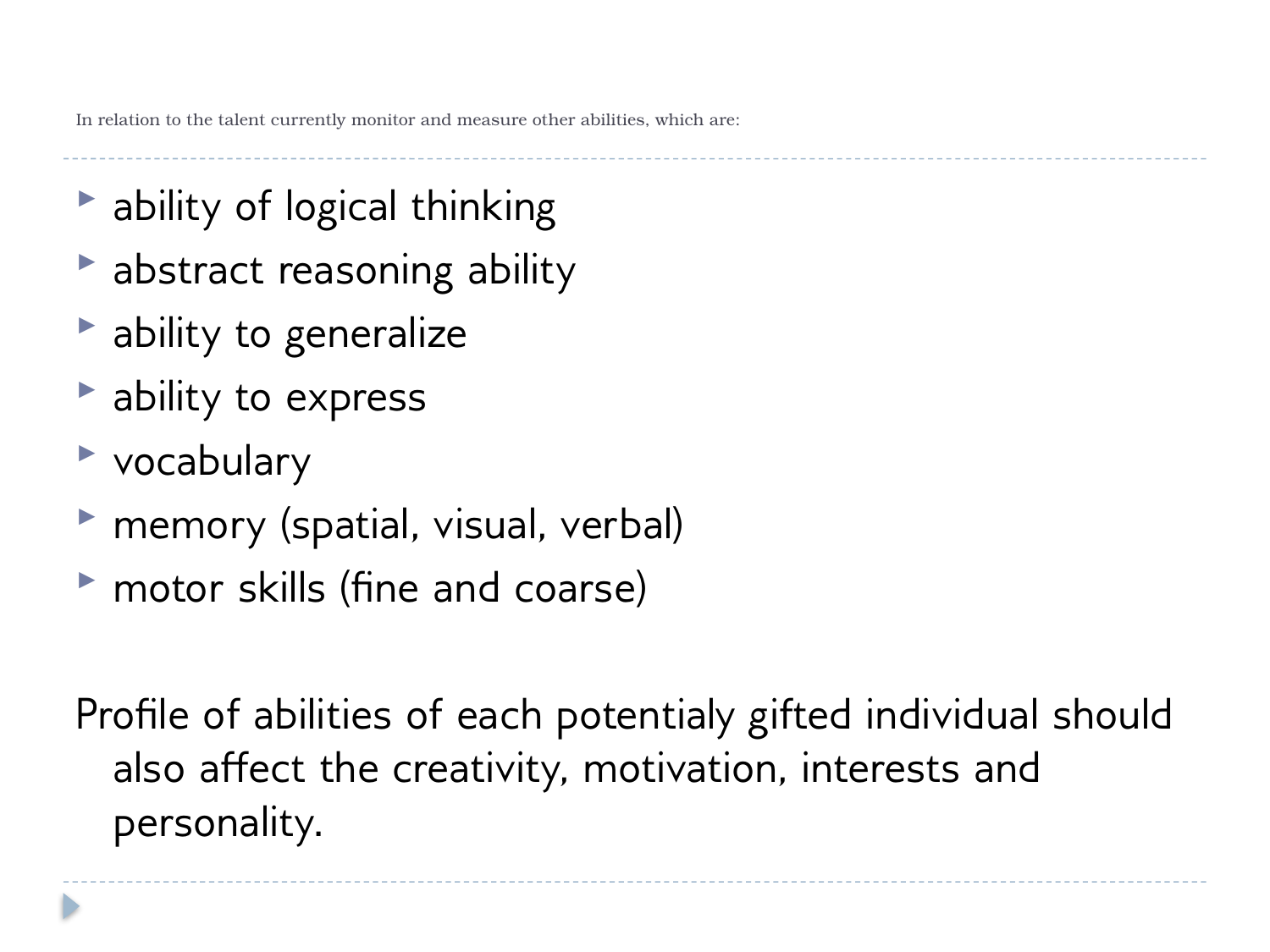

# In relation to the talent currently monitor and measure other abilities, which are:
ability of logical thinking
abstract reasoning ability
ability to generalize
ability to express
vocabulary
memory (spatial, visual, verbal)
motor skills (fine and coarse)

Profile of abilities of each potentialy gifted individual should also affect the creativity, motivation, interests and personality.